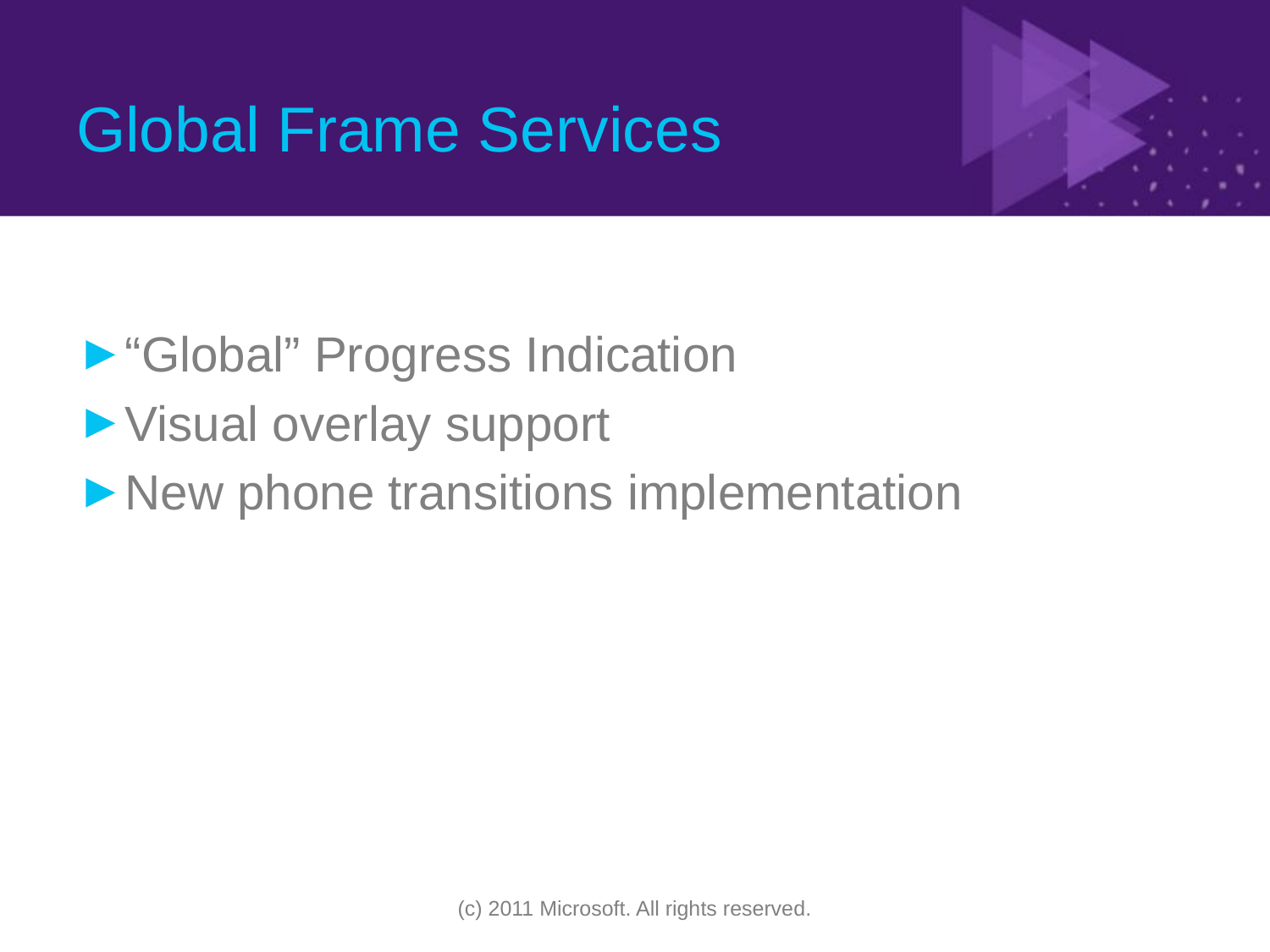

# Global Frame Services
“Global” Progress Indication
Visual overlay support
New phone transitions implementation
(c) 2011 Microsoft. All rights reserved.